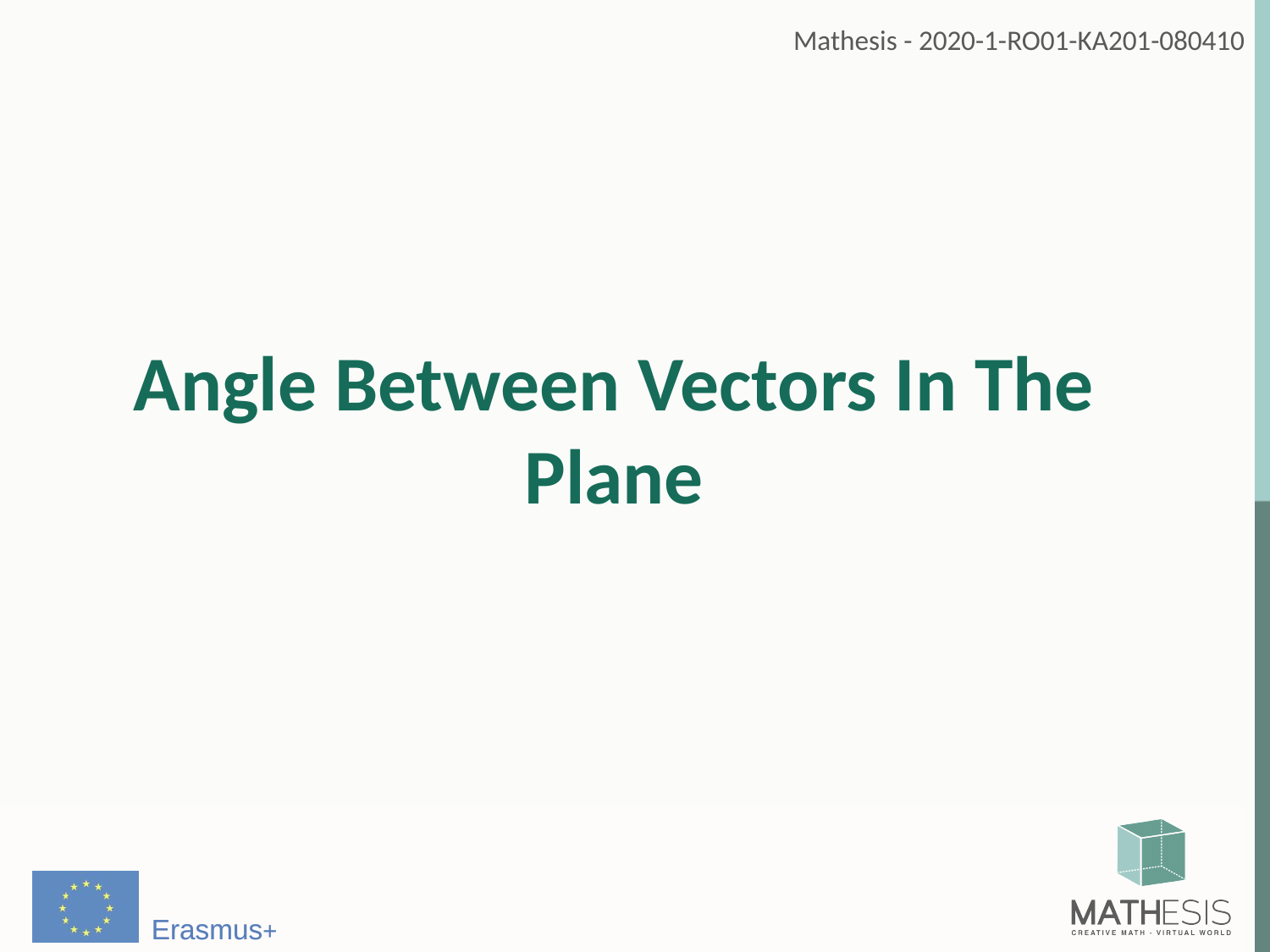

# Angle Between Vectors In The Plane